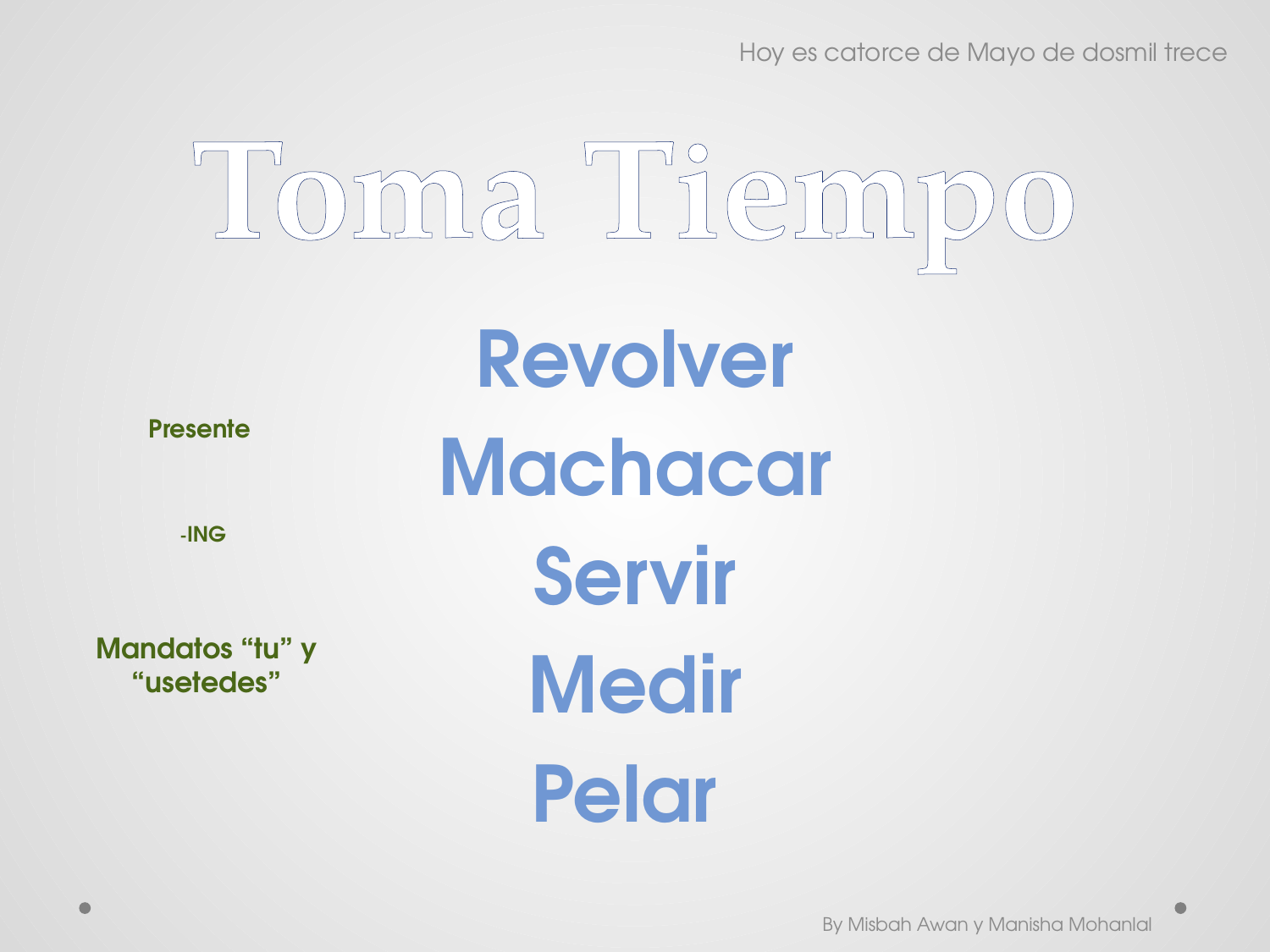

# Toma Tiempo
Hoy es catorce de Mayo de dosmil trece
Revolver
Machacar
Servir
Medir
Pelar
Presente
-ING

Mandatos “tu” y “usetedes”
By Misbah Awan y Manisha Mohanlal